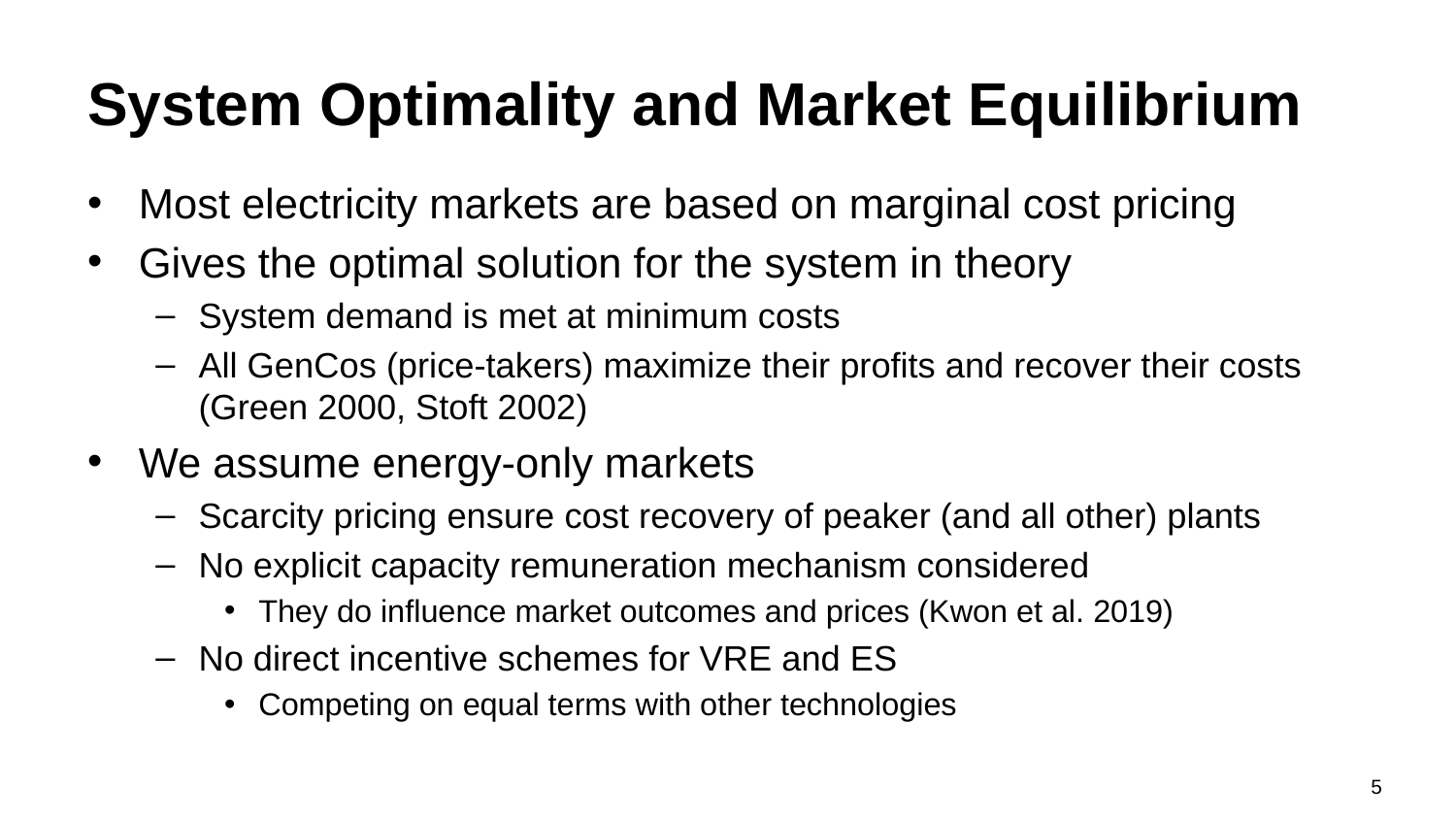

# System Optimality and Market Equilibrium
Most electricity markets are based on marginal cost pricing
Gives the optimal solution for the system in theory
System demand is met at minimum costs
All GenCos (price-takers) maximize their profits and recover their costs (Green 2000, Stoft 2002)
We assume energy-only markets
Scarcity pricing ensure cost recovery of peaker (and all other) plants
No explicit capacity remuneration mechanism considered
They do influence market outcomes and prices (Kwon et al. 2019)
No direct incentive schemes for VRE and ES
Competing on equal terms with other technologies